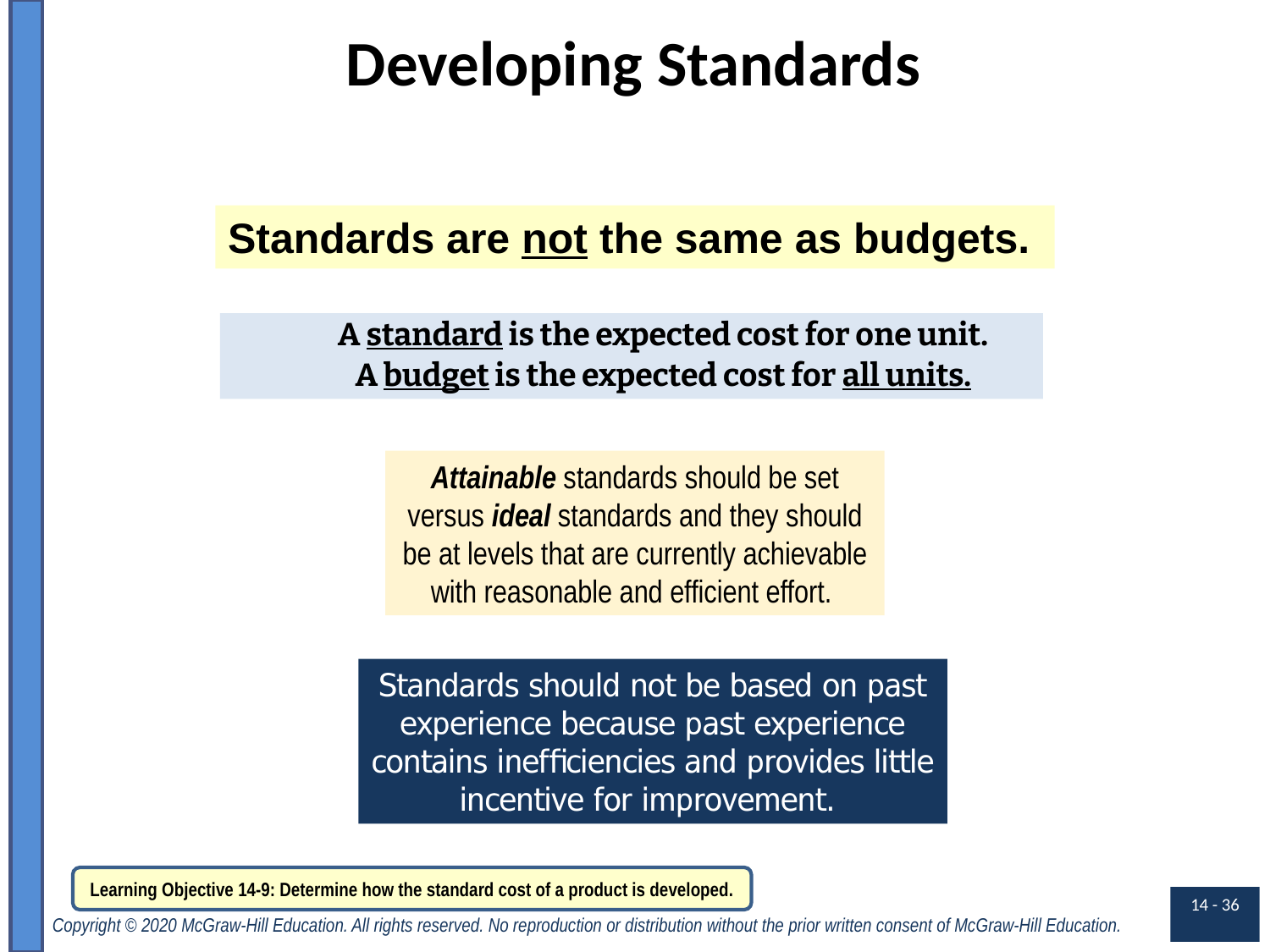

Developing Standards
Standards are not the same as budgets.
A standard is the expected cost for one unit.
A budget is the expected cost for all units.
Attainable standards should be set versus ideal standards and they should be at levels that are currently achievable with reasonable and efficient effort.
Standards should not be based on past experience because past experience contains inefficiencies and provides little incentive for improvement.
Learning Objective 14-9: Determine how the standard cost of a product is developed.